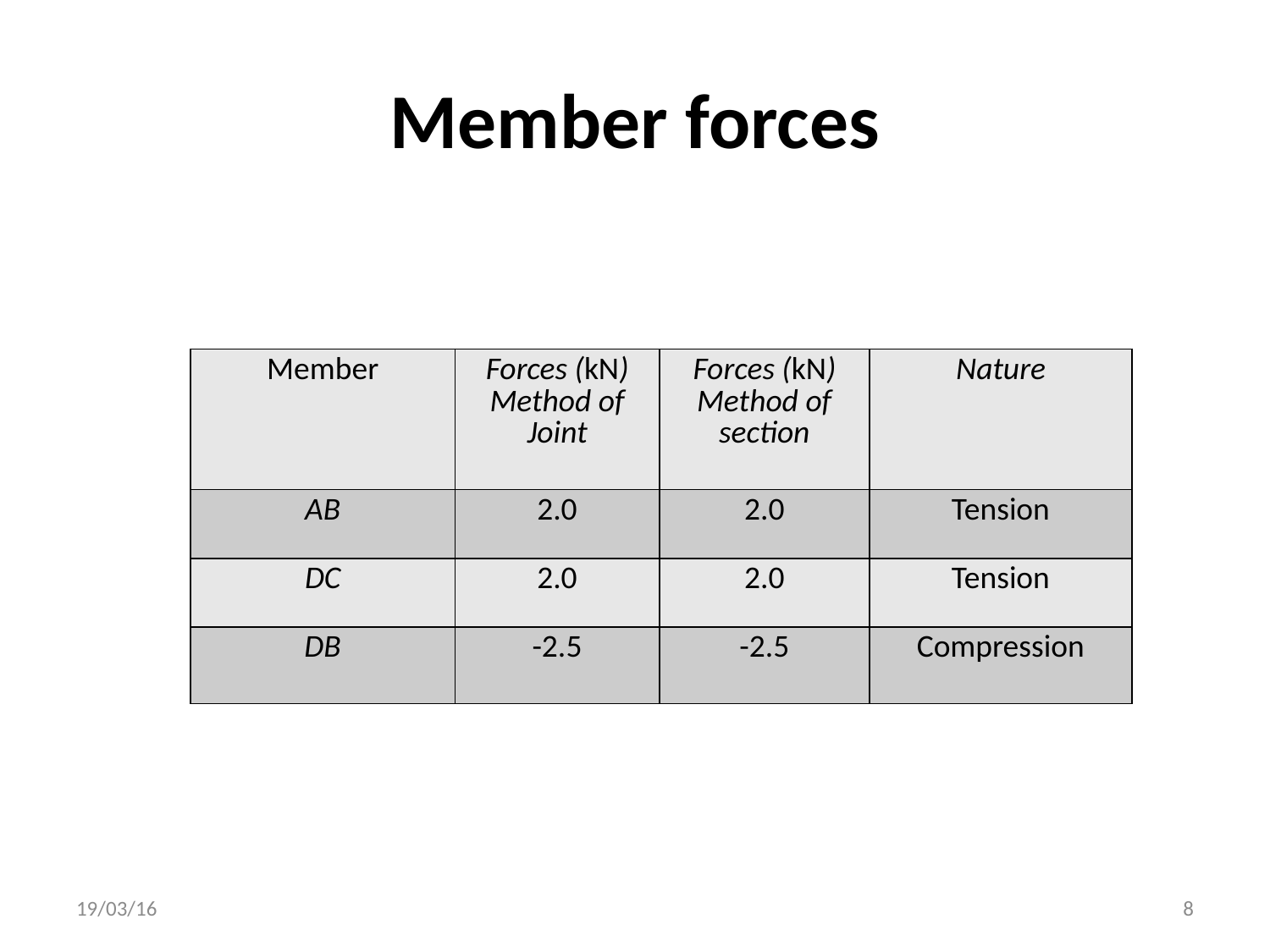

# Member forces
| Member | Forces (kN) Method of Joint | Forces (kN) Method of section | Nature |
| --- | --- | --- | --- |
| AB | 2.0 | 2.0 | Tension |
| DC | 2.0 | 2.0 | Tension |
| DB | -2.5 | -2.5 | Compression |
19/03/16
8